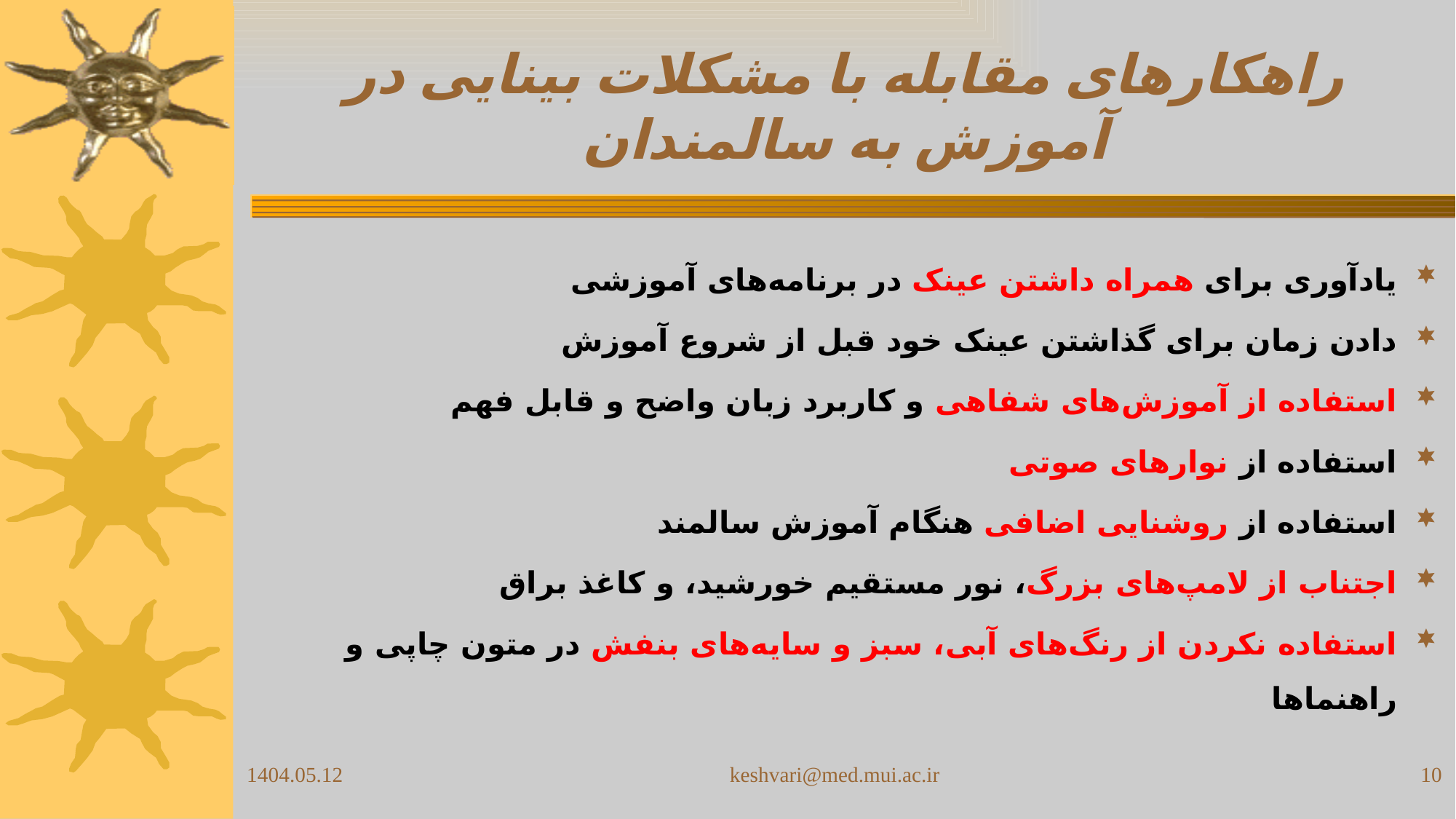

# راهکارهای مقابله با مشکلات بینایی در آموزش به سالمندان
یادآوری برای همراه داشتن عینک در برنامه‌های آموزشی
دادن زمان برای گذاشتن عینک خود قبل از شروع آموزش
استفاده از آموزش‌های شفاهی و کاربرد زبان واضح و قابل فهم
استفاده از نوارهای صوتی
استفاده از روشنایی اضافی هنگام آموزش سالمند
اجتناب از لامپ‌های بزرگ، نور مستقیم خورشید، و کاغذ براق
استفاده نکردن از رنگ‌های آبی، سبز و سایه‌های بنفش در متون چاپی و راهنماها
1404.05.12
keshvari@med.mui.ac.ir
10